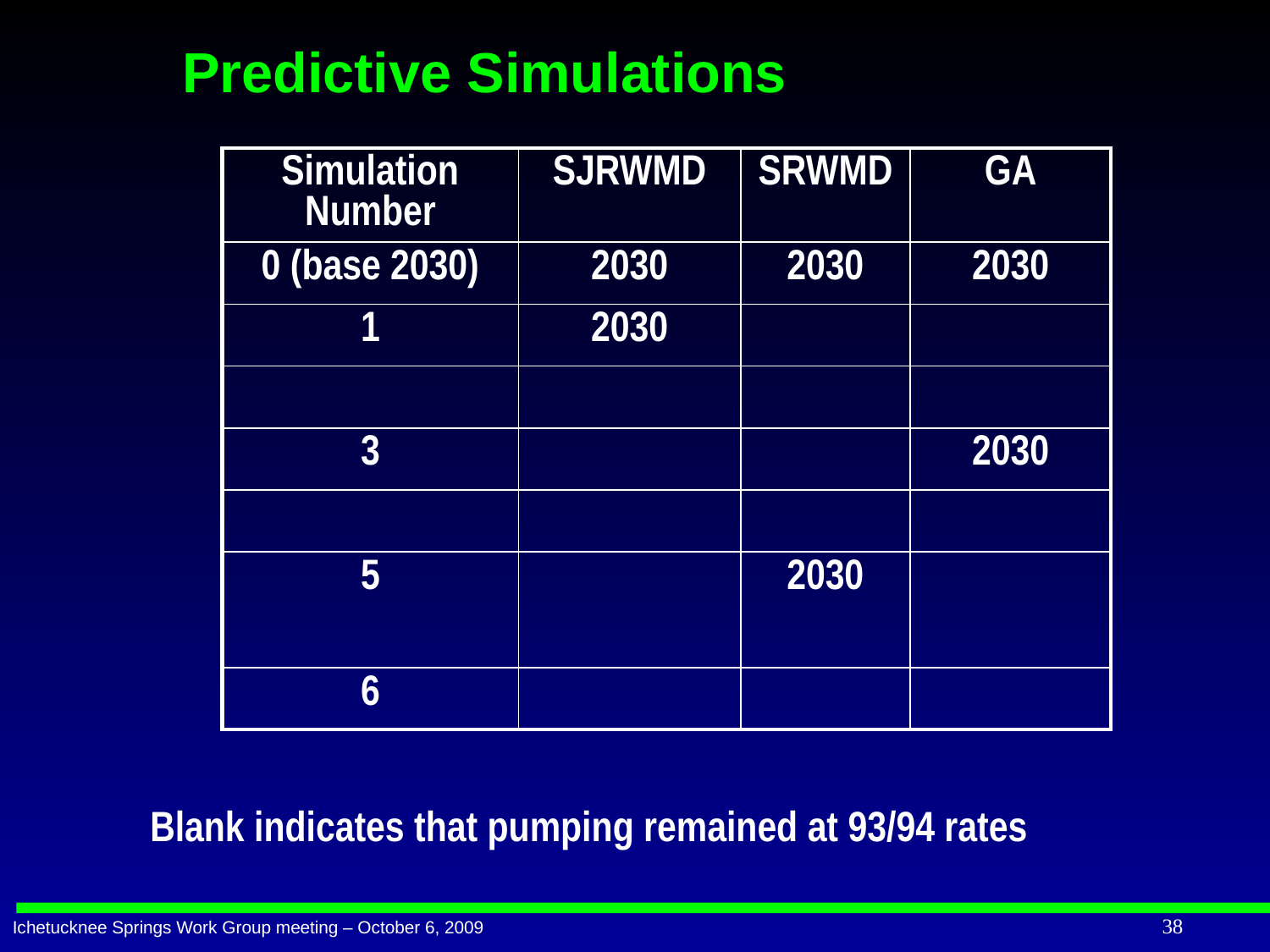

# Predictive Simulations
| Simulation Number | SJRWMD | SRWMD | GA |
| --- | --- | --- | --- |
| 0 (base 2030) | 2030 | 2030 | 2030 |
| 1 | 2030 |  |  |
|  |  |  |  |
| 3 |  |  | 2030 |
|  |  |  |  |
| 5 |  | 2030 |  |
| 6 |  |  |  |
Blank indicates that pumping remained at 93/94 rates
38
Ichetucknee Springs Work Group meeting – October 6, 2009